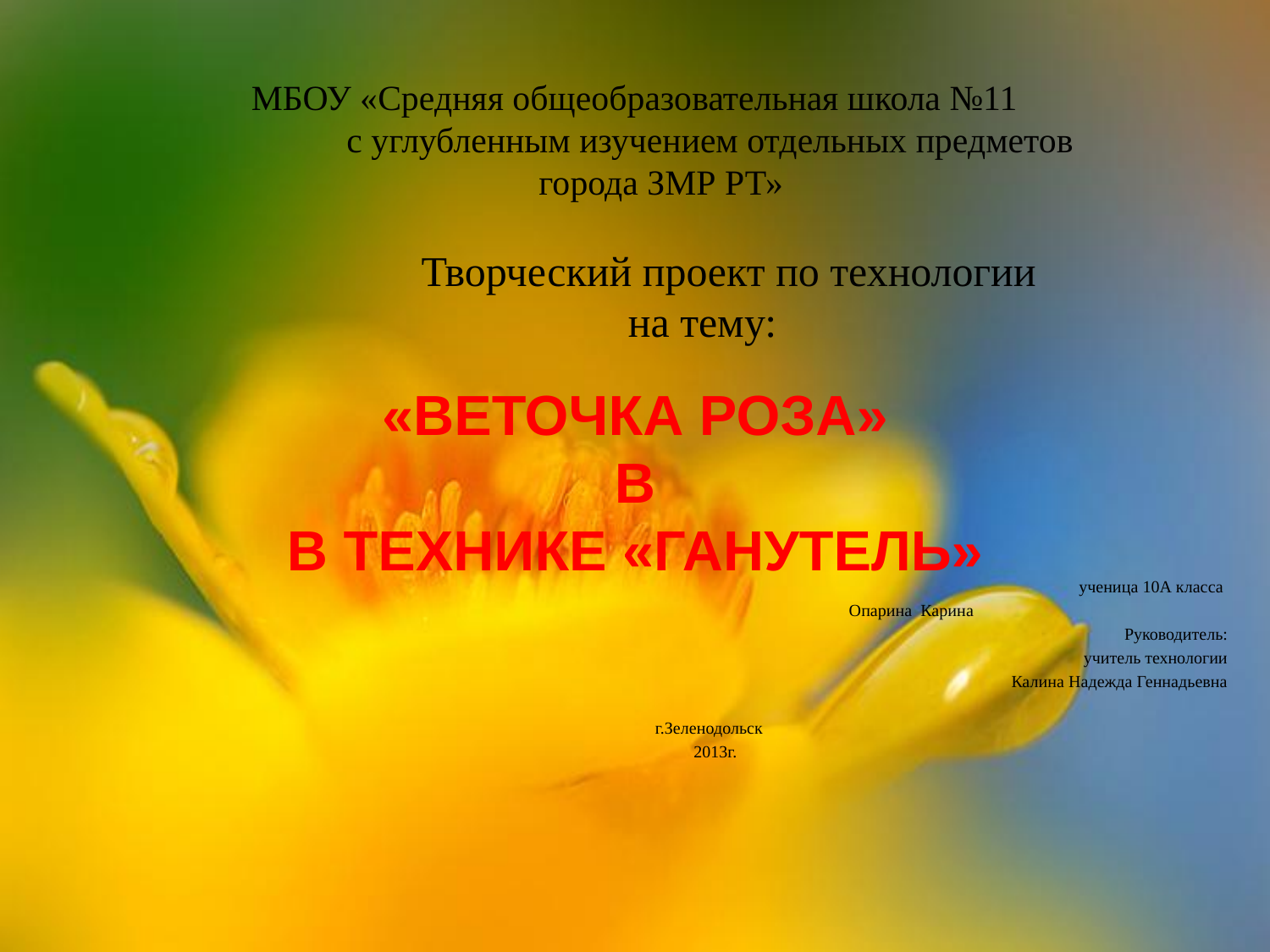

# МБОУ «Средняя общеобразовательная школа №11 с углубленным изучением отдельных предметов города ЗМР РТ»   Творческий проект по технологии на тему:
«ВЕТОЧКА РОЗА»
В
В ТЕХНИКЕ «ГАНУТЕЛЬ»

 ученица 10А класса
Опарина  Карина
Руководитель:
учитель технологии
Калина Надежда Геннадьевна

г.Зеленодольск
2013г.